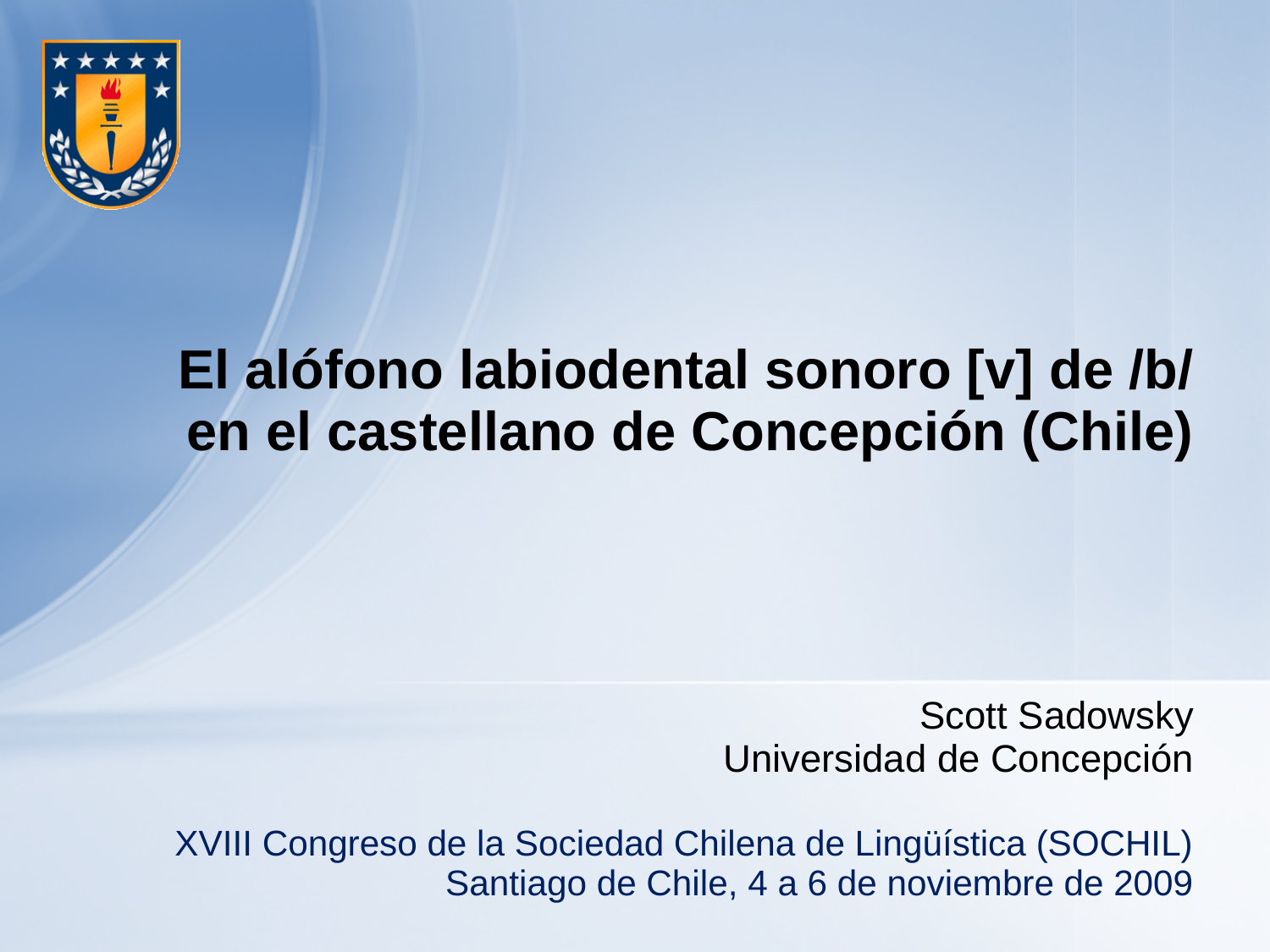

# El alófono labiodental sonoro [v] de /b/ en el castellano de Concepción (Chile)
Scott Sadowsky
Universidad de Concepción

XVIII Congreso de la Sociedad Chilena de Lingüística (SOCHIL)
Santiago de Chile, 4 a 6 de noviembre de 2009